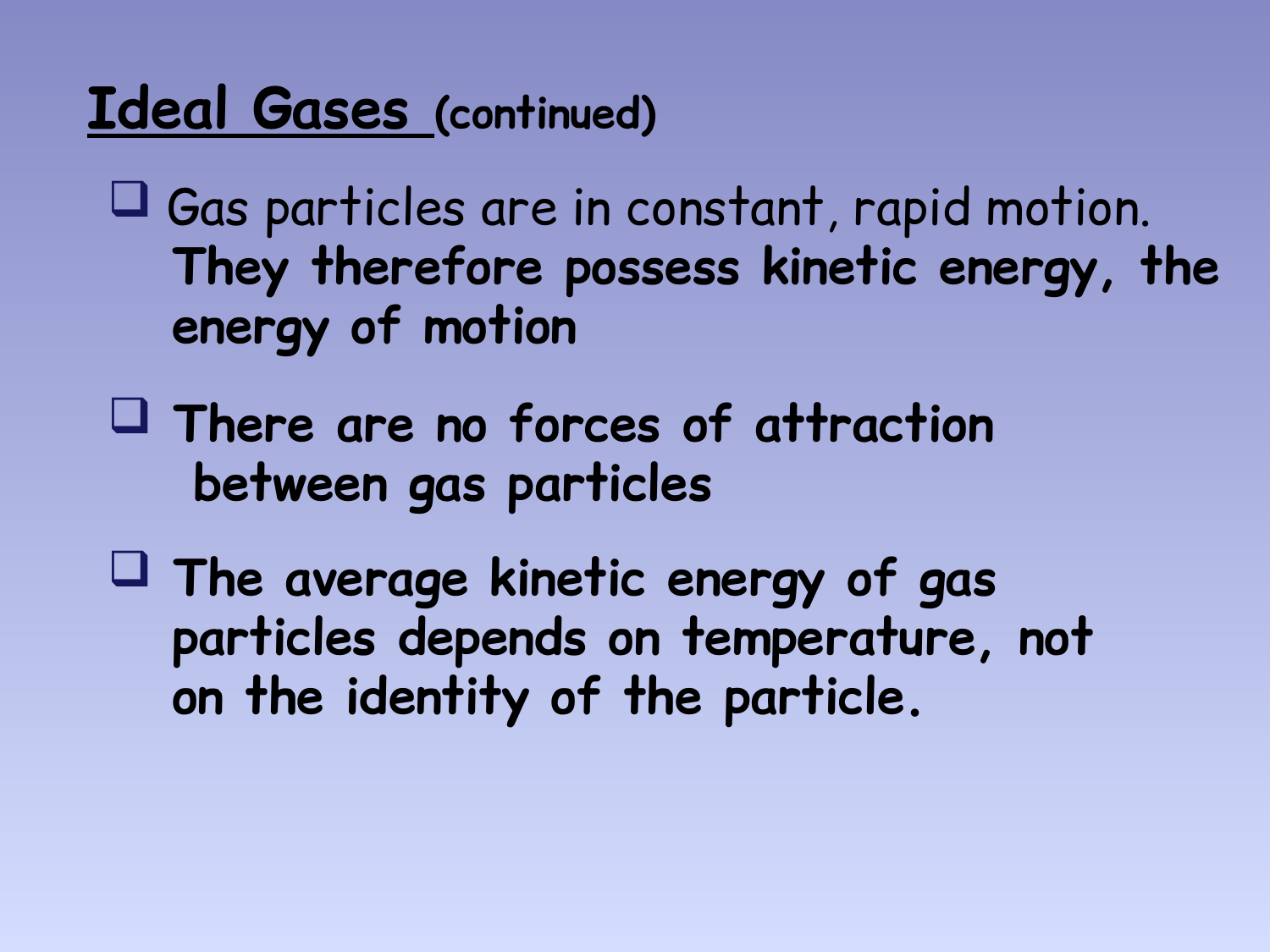

# Ideal Gases (continued)
 Gas particles are in constant, rapid motion.
   They therefore possess kinetic energy, the
   energy of motion
 There are no forces of attraction
    between gas particles
 The average kinetic energy of gas
   particles depends on temperature, not
   on the identity of the particle.